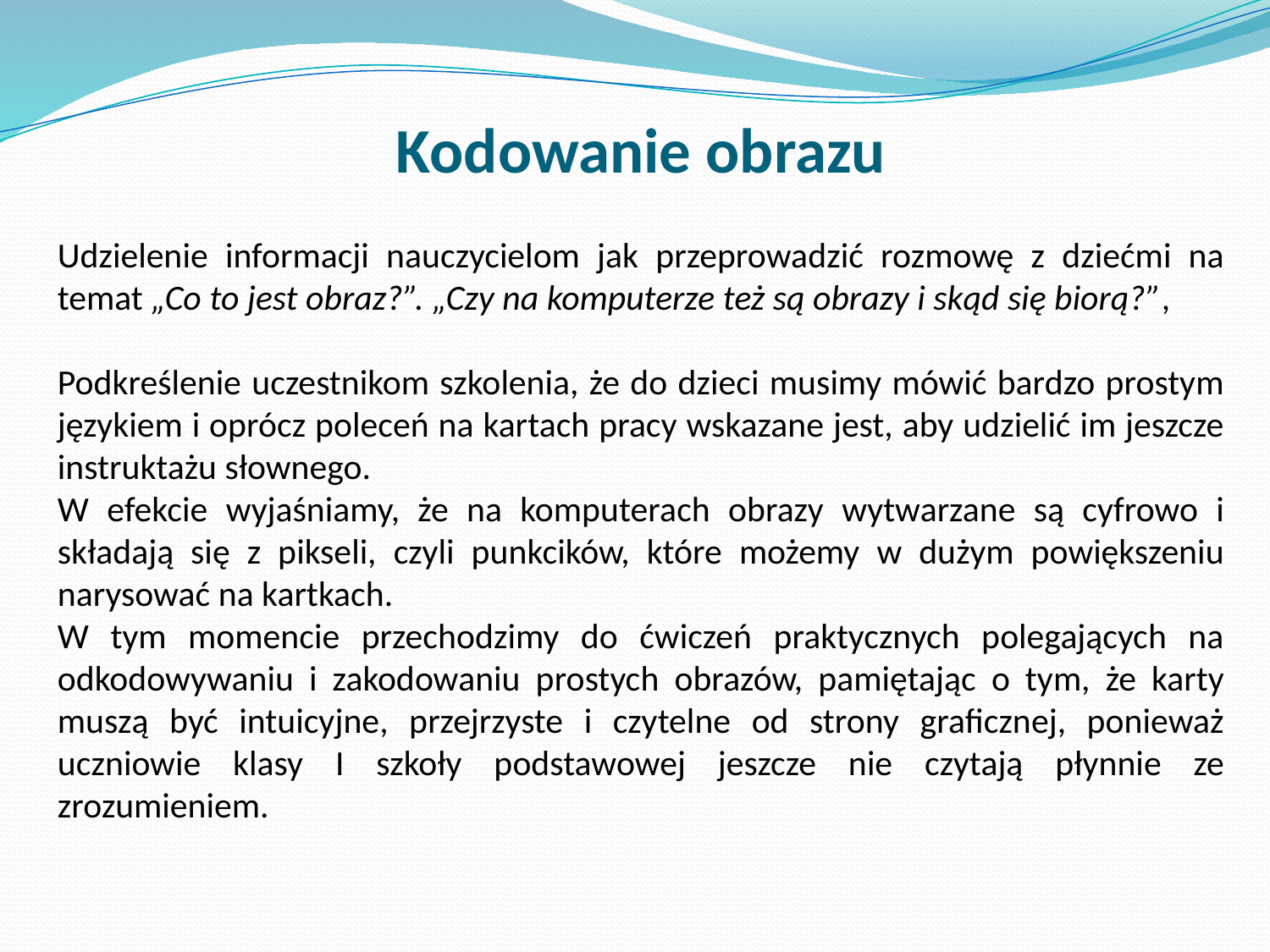

# Kodowanie obrazu
Udzielenie informacji nauczycielom jak przeprowadzić rozmowę z dziećmi na temat „Co to jest obraz?”. „Czy na komputerze też są obrazy i skąd się biorą?”,

Podkreślenie uczestnikom szkolenia, że do dzieci musimy mówić bardzo prostym językiem i oprócz poleceń na kartach pracy wskazane jest, aby udzielić im jeszcze instruktażu słownego.
W efekcie wyjaśniamy, że na komputerach obrazy wytwarzane są cyfrowo i składają się z pikseli, czyli punkcików, które możemy w dużym powiększeniu narysować na kartkach.
W tym momencie przechodzimy do ćwiczeń praktycznych polegających na odkodowywaniu i zakodowaniu prostych obrazów, pamiętając o tym, że karty muszą być intuicyjne, przejrzyste i czytelne od strony graficznej, ponieważ uczniowie klasy I szkoły podstawowej jeszcze nie czytają płynnie ze zrozumieniem.